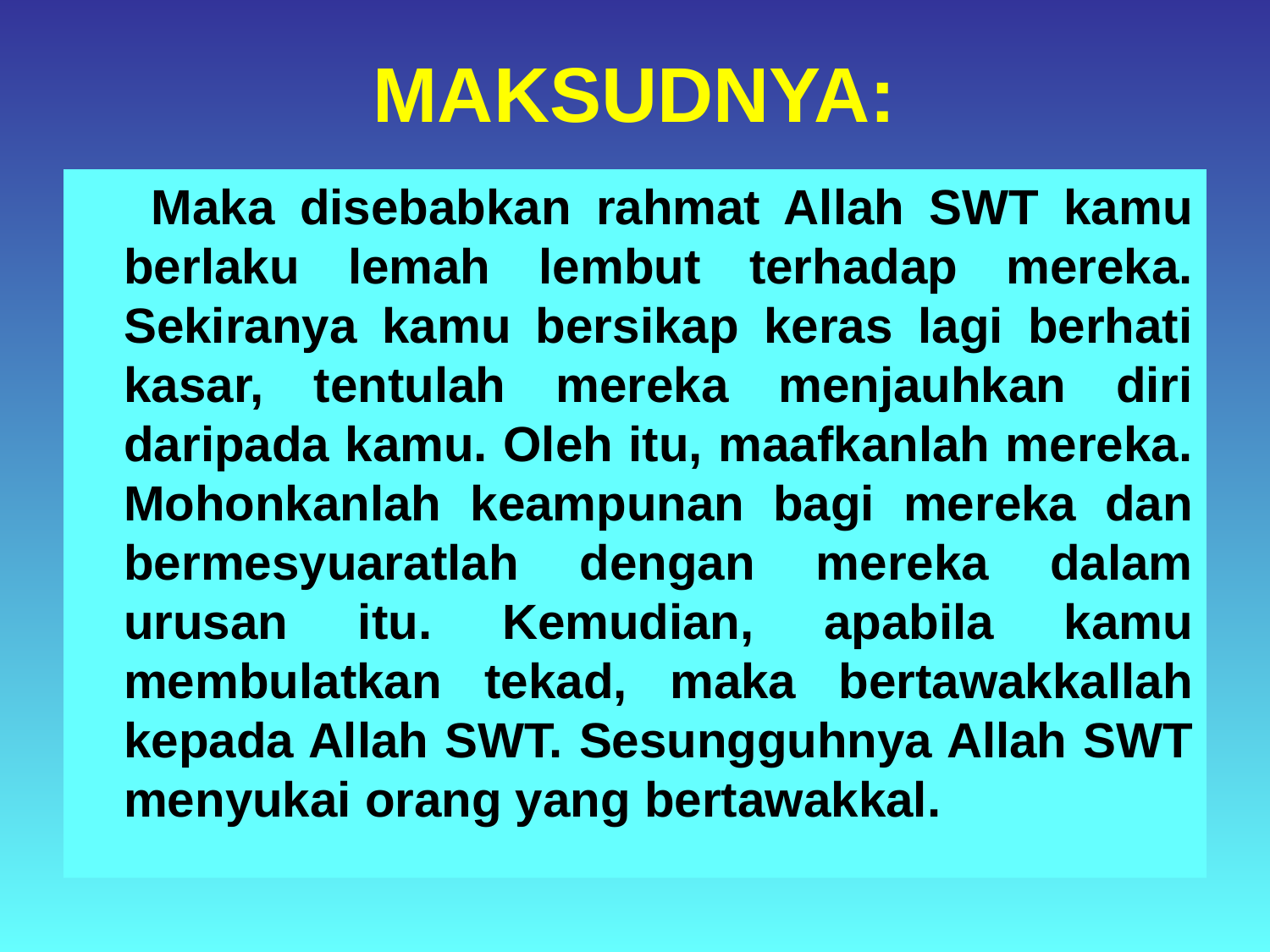

# MAKSUDNYA:
   Maka disebabkan rahmat Allah SWT kamu berlaku lemah lembut terhadap mereka. Sekiranya kamu bersikap keras lagi berhati kasar, tentulah mereka menjauhkan diri daripada kamu. Oleh itu, maafkanlah mereka. Mohonkanlah keampunan bagi mereka dan bermesyuaratlah dengan mereka dalam urusan itu. Kemudian, apabila kamu membulatkan tekad, maka bertawakkallah kepada Allah SWT. Sesungguhnya Allah SWT menyukai orang yang bertawakkal.